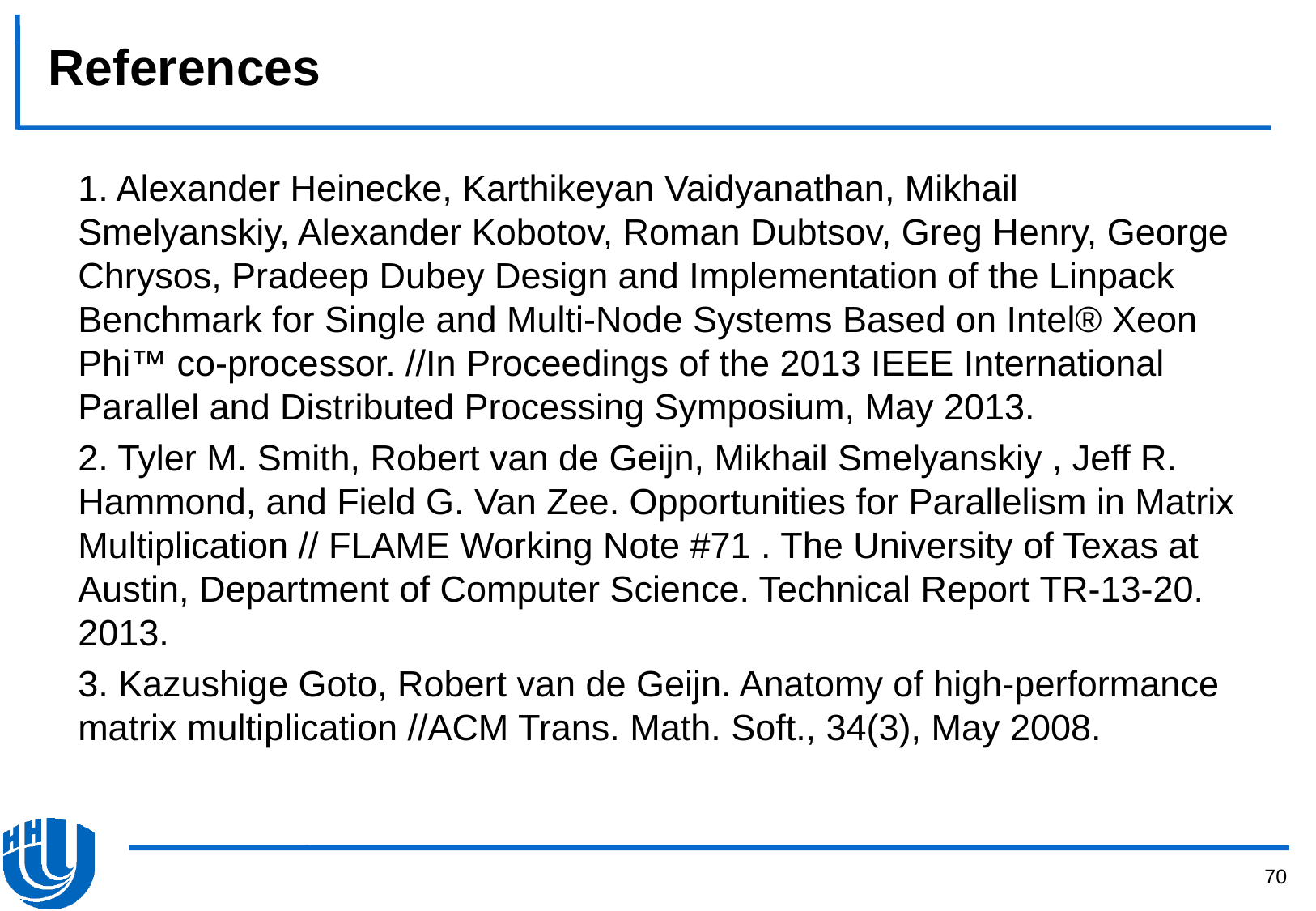

# References
1. Alexander Heinecke, Karthikeyan Vaidyanathan, Mikhail Smelyanskiy, Alexander Kobotov, Roman Dubtsov, Greg Henry, George Chrysos, Pradeep Dubey Design and Implementation of the Linpack Benchmark for Single and Multi-Node Systems Based on Intel® Xeon Phi™ co-processor. //In Proceedings of the 2013 IEEE International Parallel and Distributed Processing Symposium, May 2013.
2. Tyler M. Smith, Robert van de Geijn, Mikhail Smelyanskiy , Jeff R. Hammond, and Field G. Van Zee. Opportunities for Parallelism in Matrix Multiplication // FLAME Working Note #71 . The University of Texas at Austin, Department of Computer Science. Technical Report TR-13-20. 2013.
3. Kazushige Goto, Robert van de Geijn. Anatomy of high-performance matrix multiplication //ACM Trans. Math. Soft., 34(3), May 2008.